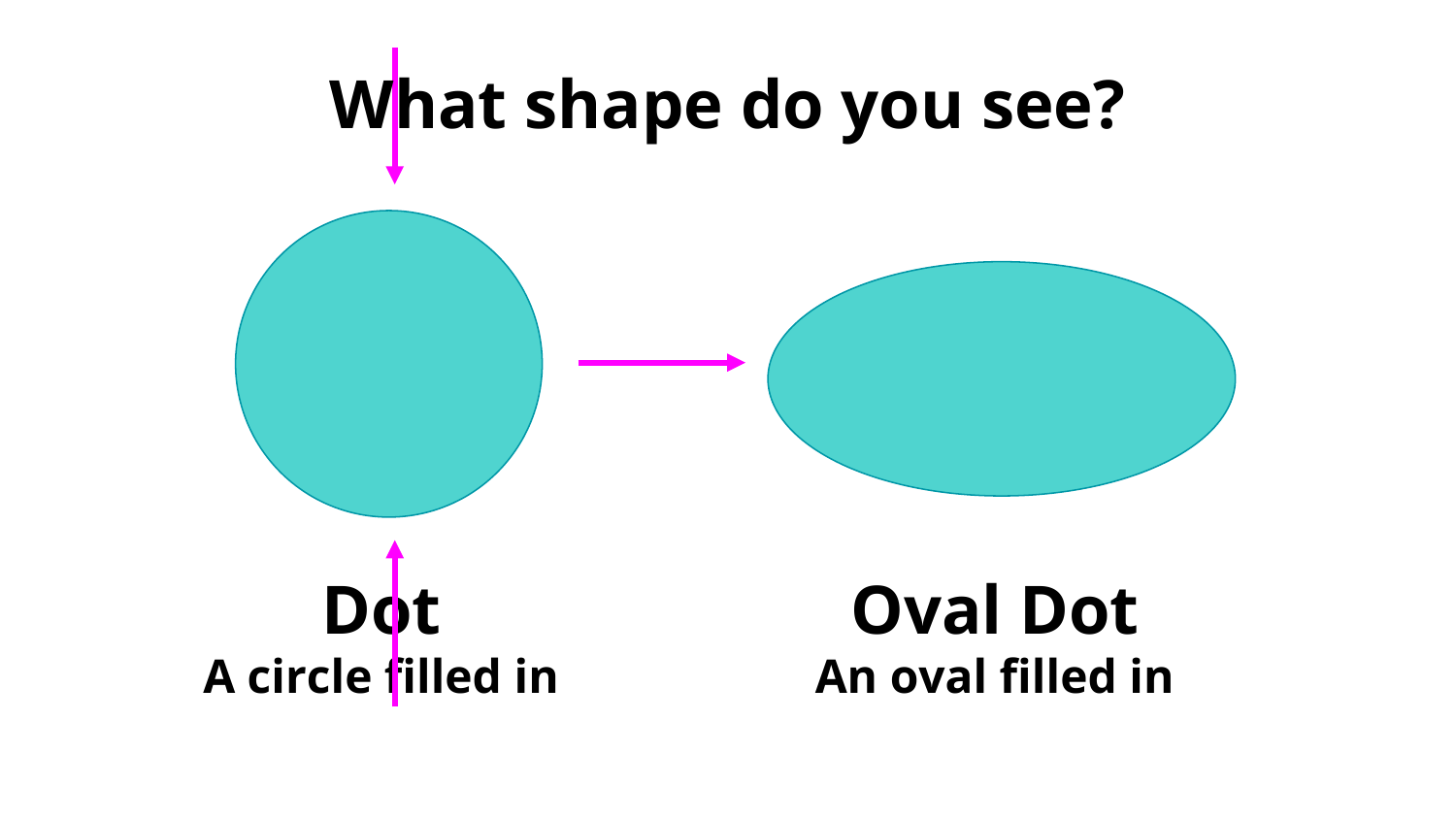

What shape do you see?

Dot
A circle filled in
Oval Dot
An oval filled in